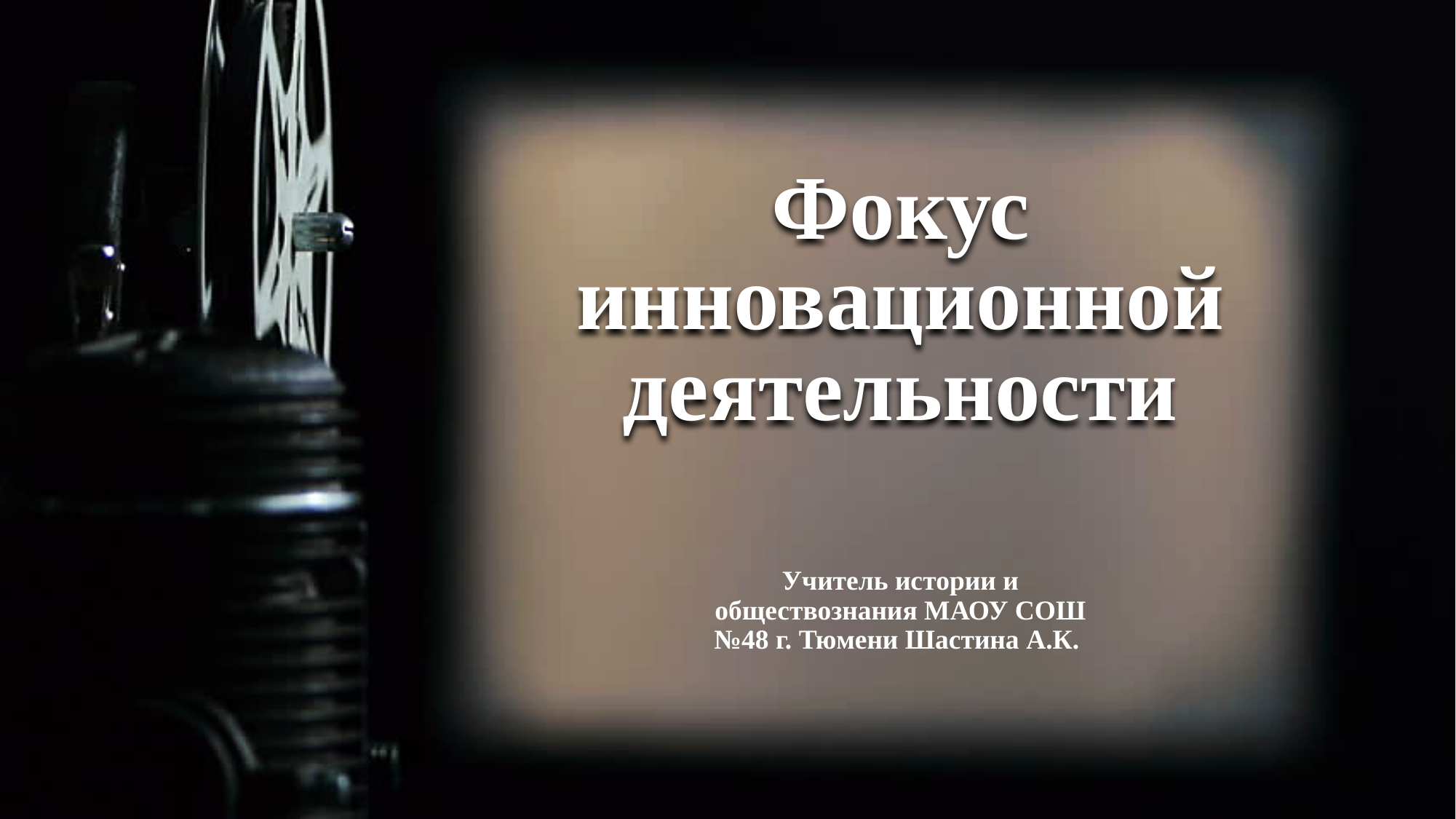

# Фокус инновационной деятельности
Учитель истории и обществознания МАОУ СОШ №48 г. Тюмени Шастина А.К.